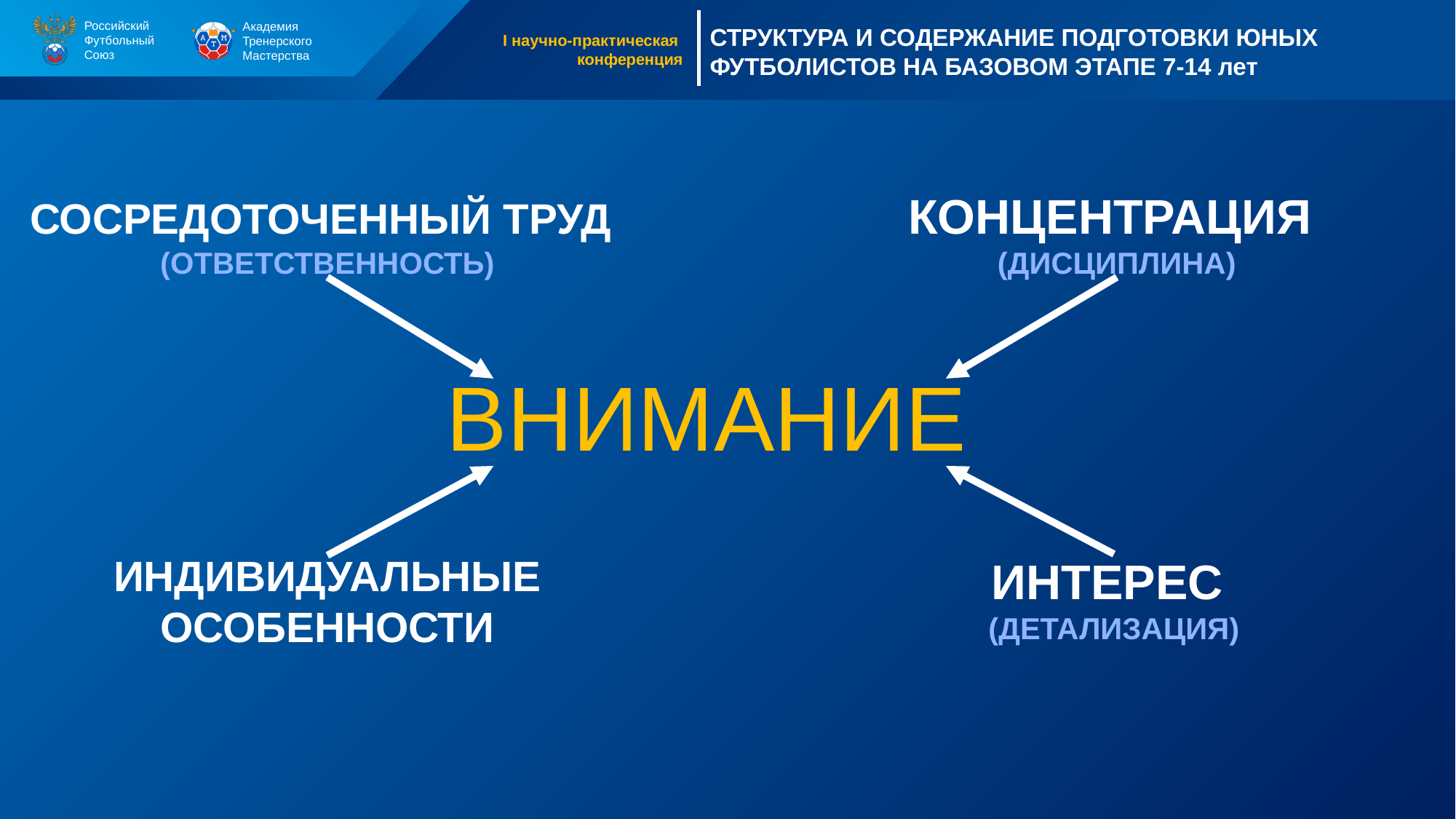

СОСРЕДОТОЧЕННЫЙ ТРУД
(ОТВЕТСТВЕННОСТЬ)
КОНЦЕНТРАЦИЯ
(ДИСЦИПЛИНА)
# ВНИМАНИЕ
ИНТЕРЕС
(ДЕТАЛИЗАЦИЯ)
ИНДИВИДУАЛЬНЫЕ ОСОБЕННОСТИ